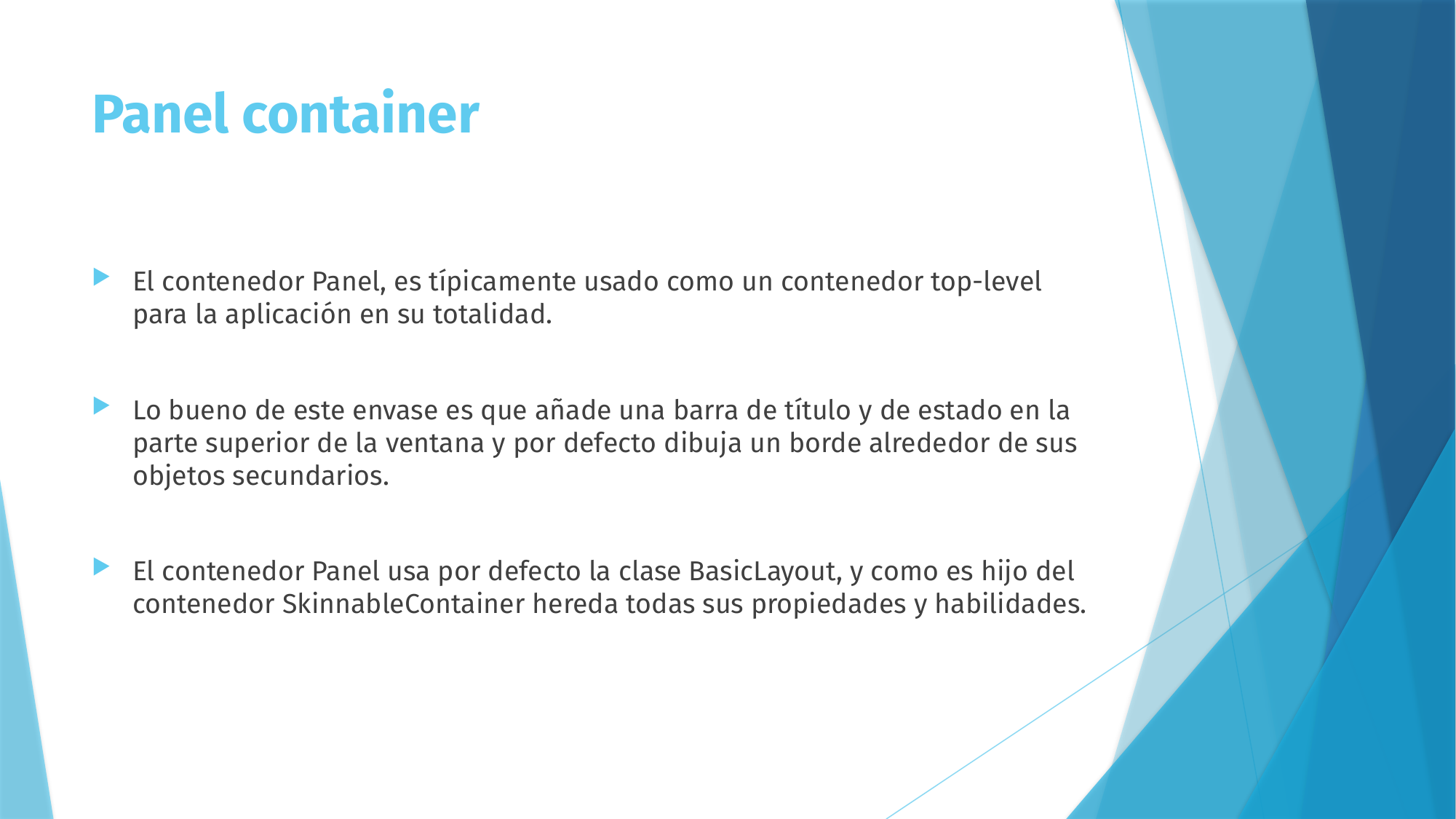

# Panel container
El contenedor Panel, es típicamente usado como un contenedor top-level para la aplicación en su totalidad.

Lo bueno de este envase es que añade una barra de título y de estado en la parte superior de la ventana y por defecto dibuja un borde alrededor de sus objetos secundarios.

El contenedor Panel usa por defecto la clase BasicLayout, y como es hijo del contenedor SkinnableContainer hereda todas sus propiedades y habilidades.